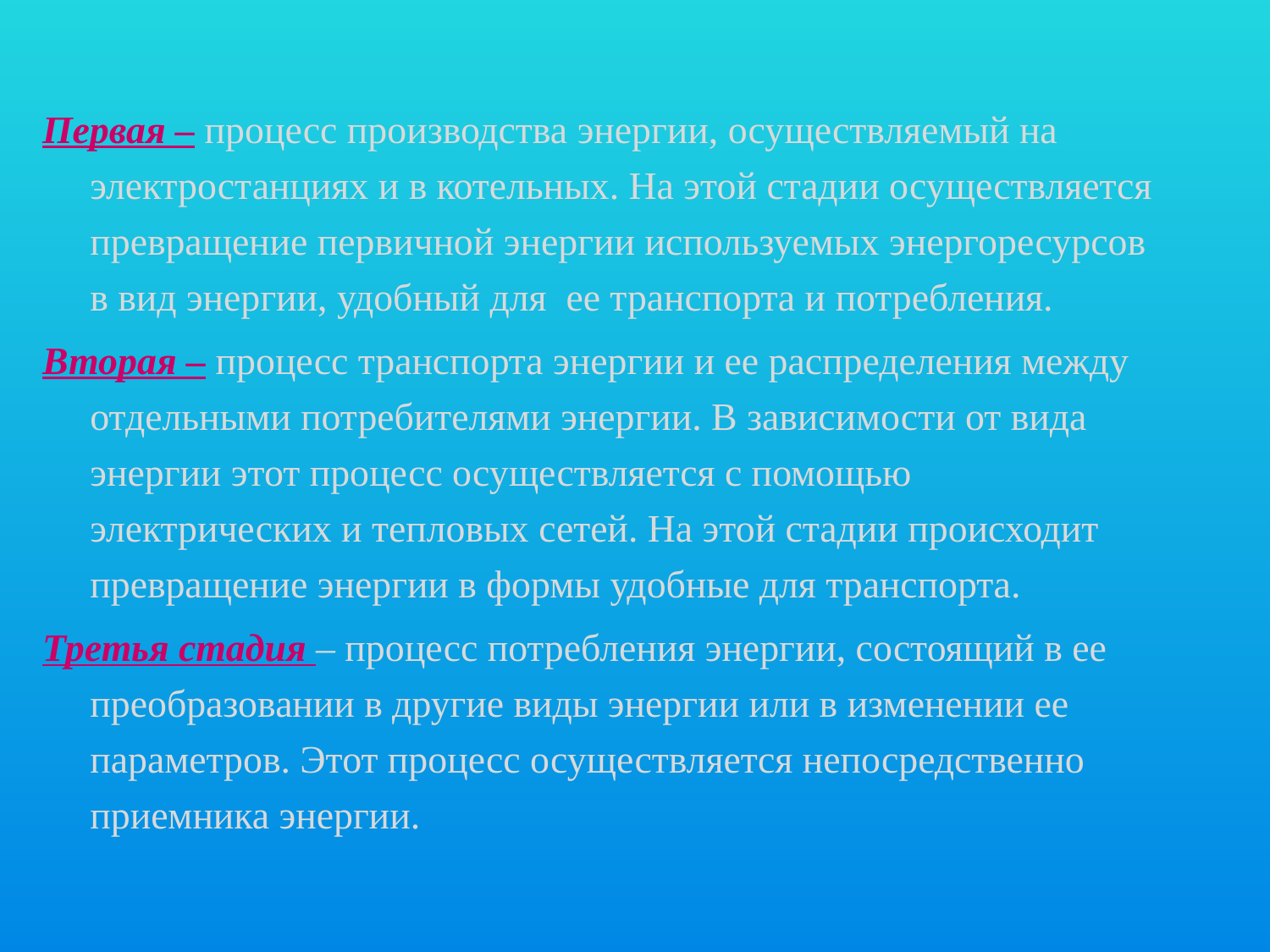

Первая – процесс производства энергии, осуществляемый на электростанциях и в котельных. На этой стадии осуществляется превращение первичной энергии используемых энергоресурсов в вид энергии, удобный для  ее транспорта и потребления.
Вторая – процесс транспорта энергии и ее распределения между отдельными потребителями энергии. В зависимости от вида энергии этот процесс осуществляется с помощью электрических и тепловых сетей. На этой стадии происходит превращение энергии в формы удобные для транспорта.
Третья стадия – процесс потребления энергии, состоящий в ее преобразовании в другие виды энергии или в изменении ее параметров. Этот процесс осуществляется непосредственно приемника энергии.